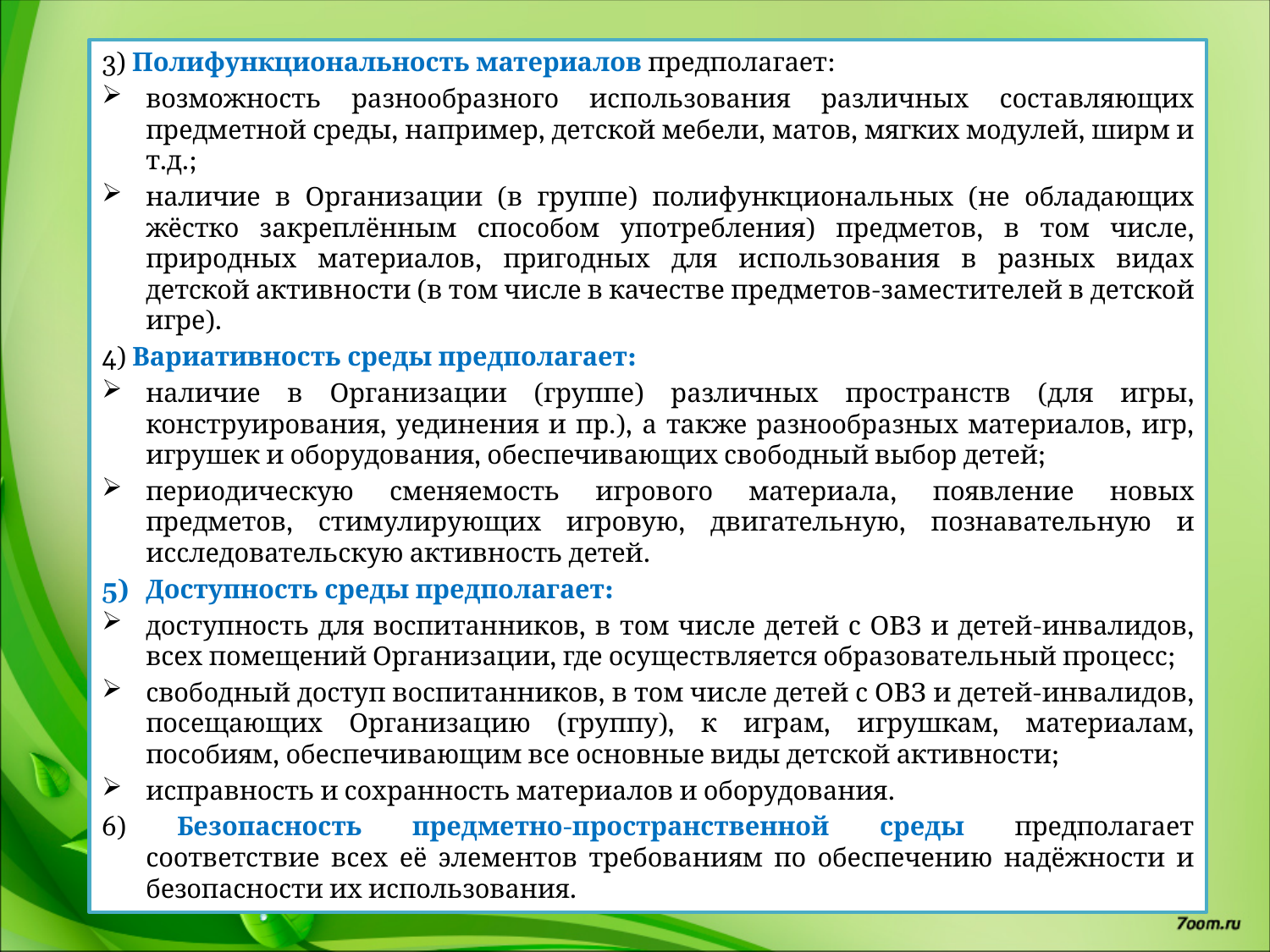

3) Полифункциональность материалов предполагает:
возможность разнообразного использования различных составляющих предметной среды, например, детской мебели, матов, мягких модулей, ширм и т.д.;
наличие в Организации (в группе) полифункциональных (не обладающих жёстко закреплённым способом употребления) предметов, в том числе, природных материалов, пригодных для использования в разных видах детской активности (в том числе в качестве предметов-заместителей в детской игре).
4) Вариативность среды предполагает:
наличие в Организации (группе) различных пространств (для игры, конструирования, уединения и пр.), а также разнообразных материалов, игр, игрушек и оборудования, обеспечивающих свободный выбор детей;
периодическую сменяемость игрового материала, появление новых предметов, стимулирующих игровую, двигательную, познавательную и исследовательскую активность детей.
Доступность среды предполагает:
доступность для воспитанников, в том числе детей с ОВЗ и детей-инвалидов, всех помещений Организации, где осуществляется образовательный процесс;
свободный доступ воспитанников, в том числе детей с ОВЗ и детей-инвалидов, посещающих Организацию (группу), к играм, игрушкам, материалам, пособиям, обеспечивающим все основные виды детской активности;
исправность и сохранность материалов и оборудования.
6) Безопасность предметно-пространственной среды предполагает соответствие всех её элементов требованиям по обеспечению надёжности и безопасности их использования.